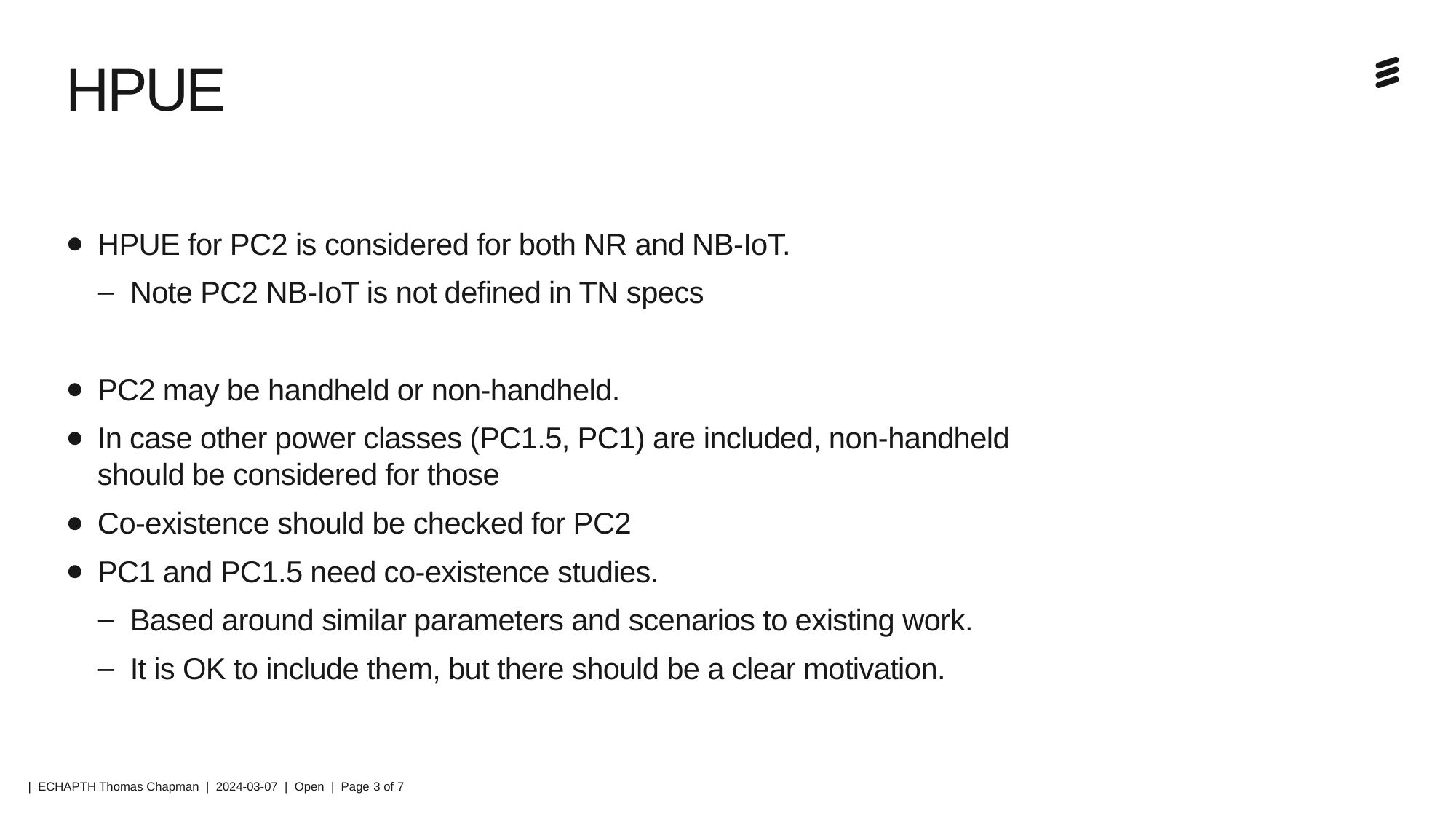

# HPUE
HPUE for PC2 is considered for both NR and NB-IoT.
Note PC2 NB-IoT is not defined in TN specs

PC2 may be handheld or non-handheld.
In case other power classes (PC1.5, PC1) are included, non-handheld should be considered for those
Co-existence should be checked for PC2
PC1 and PC1.5 need co-existence studies.
Based around similar parameters and scenarios to existing work.
It is OK to include them, but there should be a clear motivation.